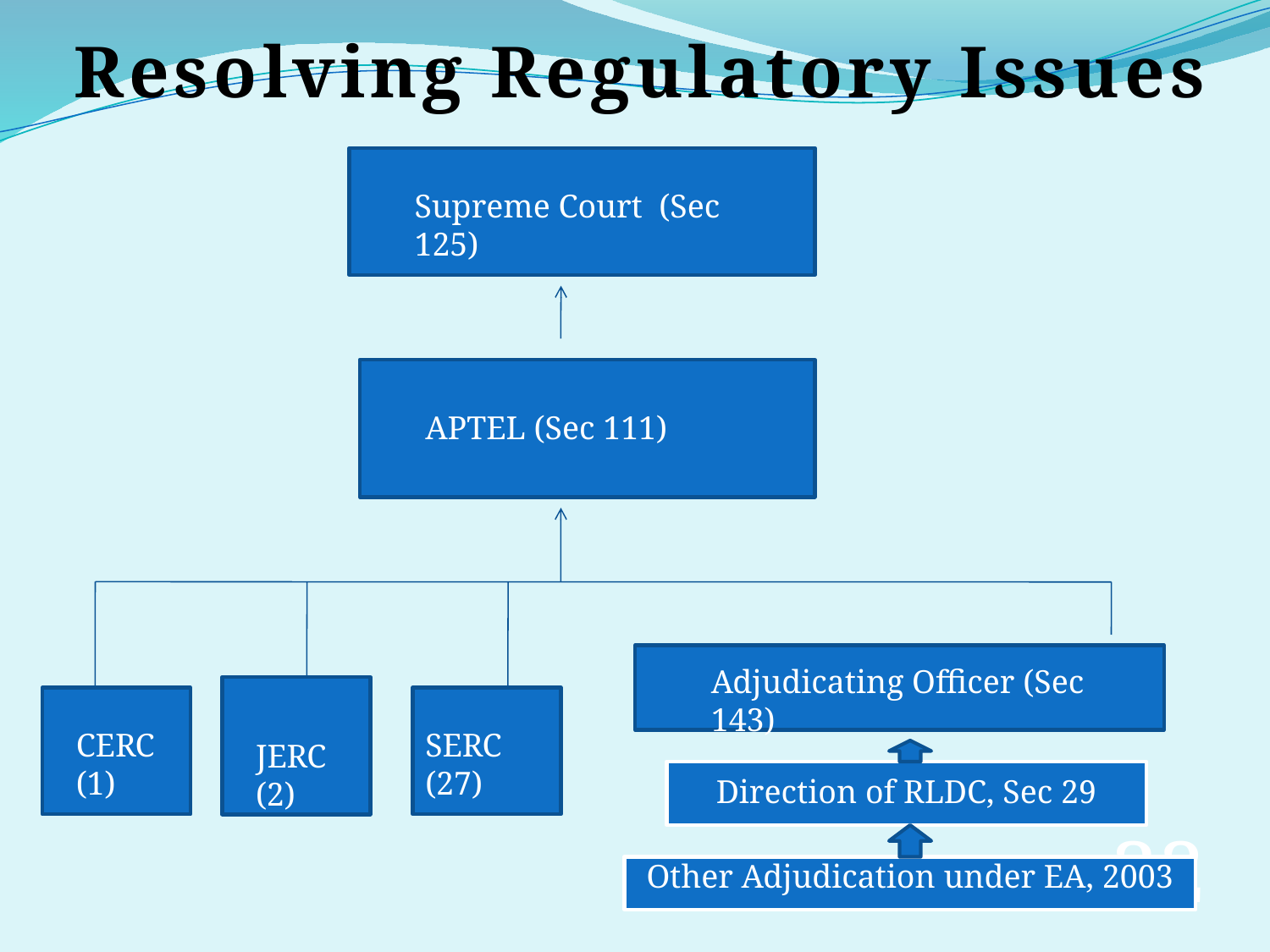

Resolving Regulatory Issues

Supreme Court  (Sec 125)

APTEL (Sec 111)

Adjudicating Officer (Sec 143)

CERC
(1)
SERC (27)
JERC (2)

Direction of RLDC, Sec 29

Other Adjudication under EA, 2003
32